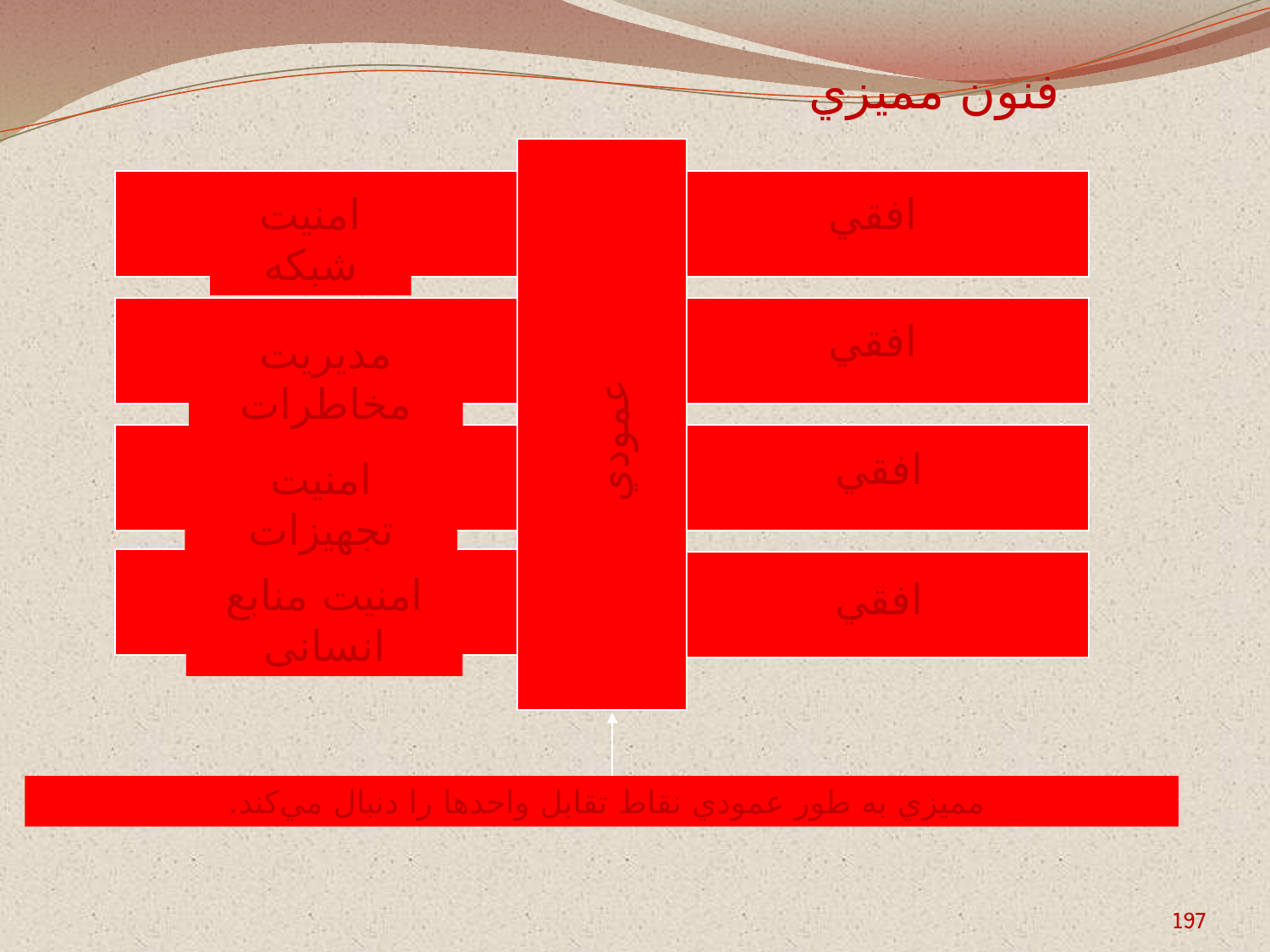

# فنون مميزي

امنیت شبکه
افقي

افقي
مدیریت مخاطرات
عمودي

افقي
امنیت تجهیزات

امنیت منابع انسانی
افقي

مميزي به طور عمودي نقاط تقابل واحدها را دنبال مي‌كند.
197